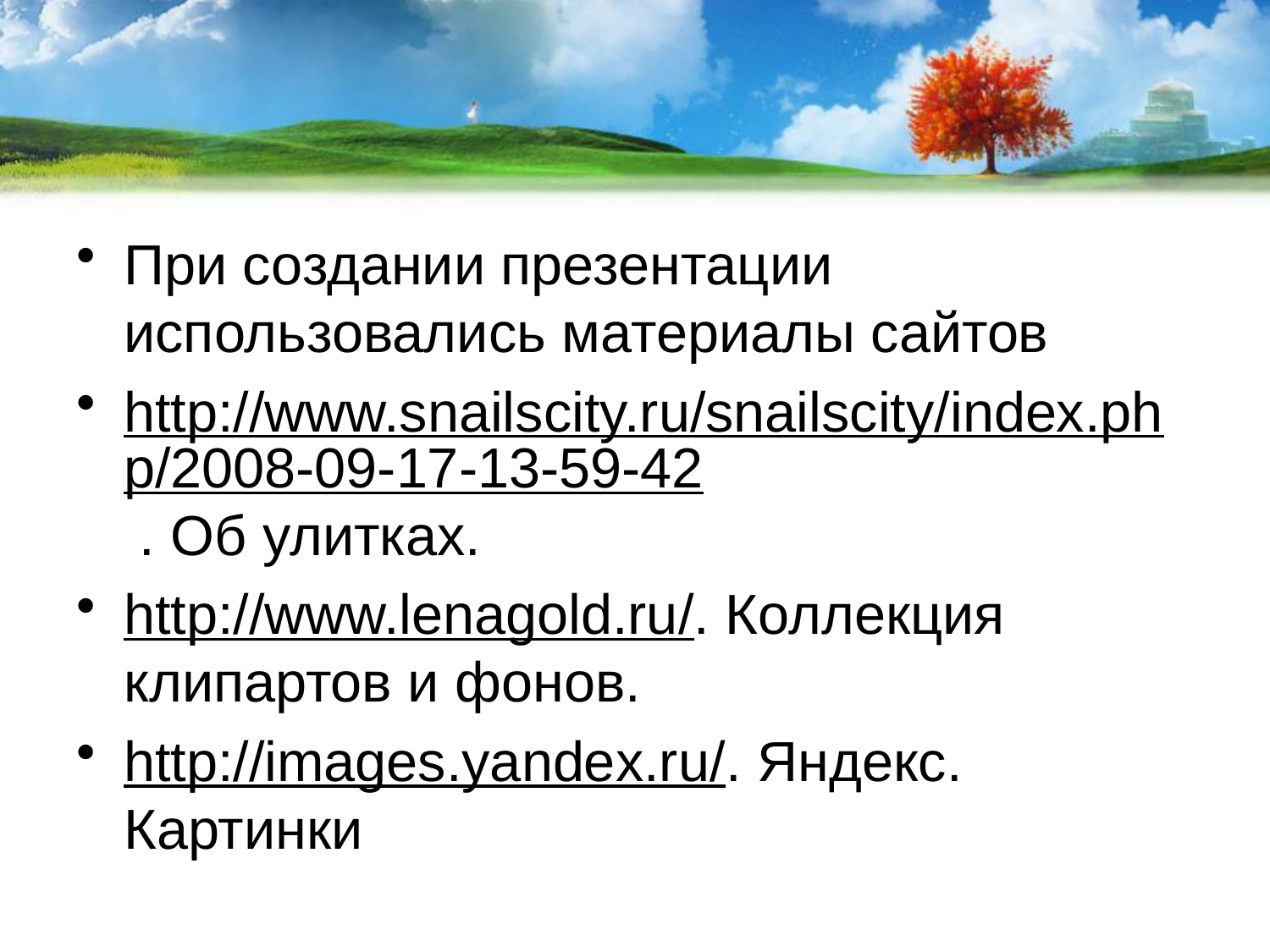

При создании презентации использовались материалы сайтов
http://www.snailscity.ru/snailscity/index.php/2008-09-17-13-59-42 . Об улитках.
http://www.lenagold.ru/. Коллекция клипартов и фонов.
http://images.yandex.ru/. Яндекс. Картинки